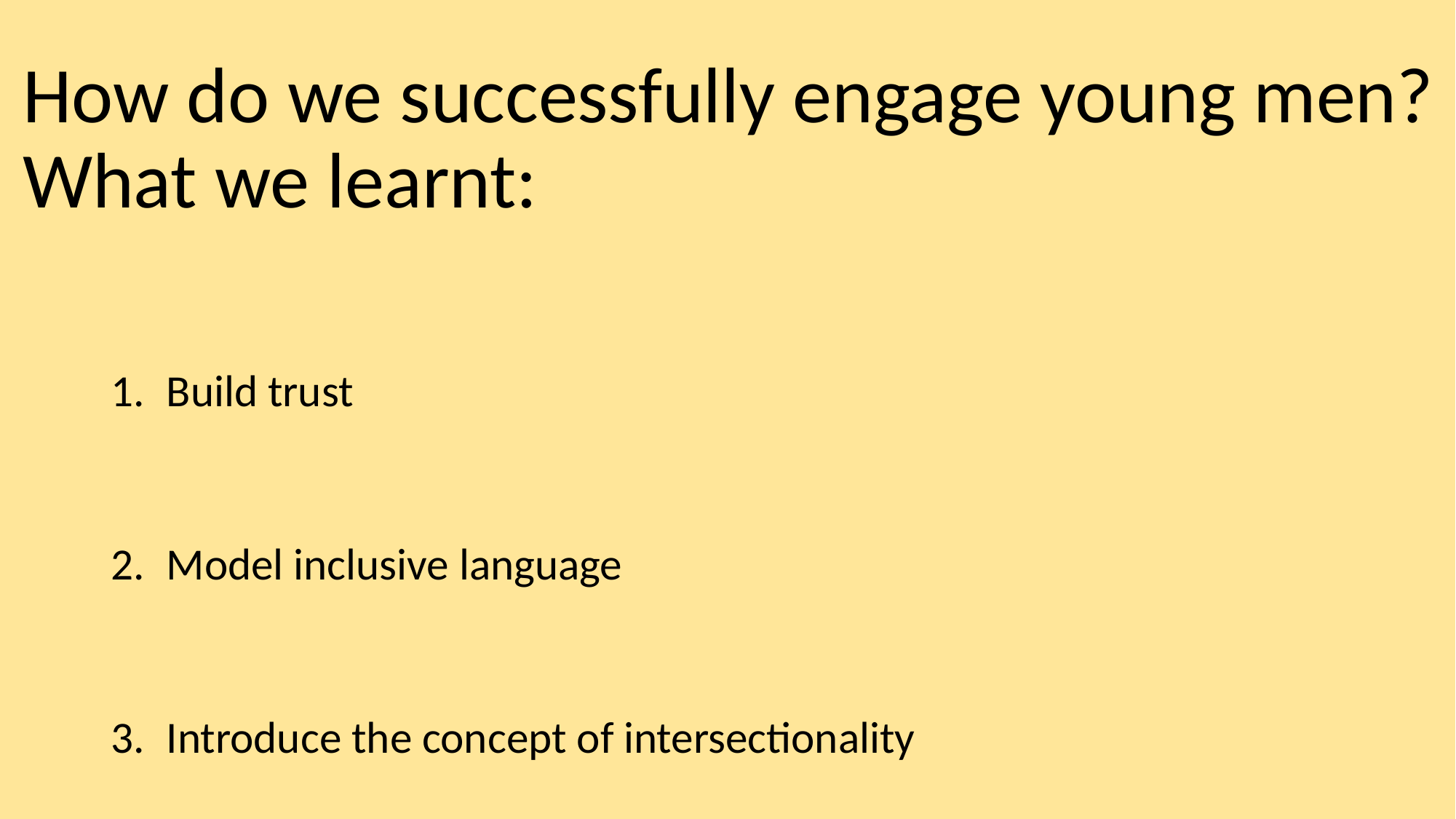

# How do we successfully engage young men? What we learnt:
Build trust
Model inclusive language
Introduce the concept of intersectionality